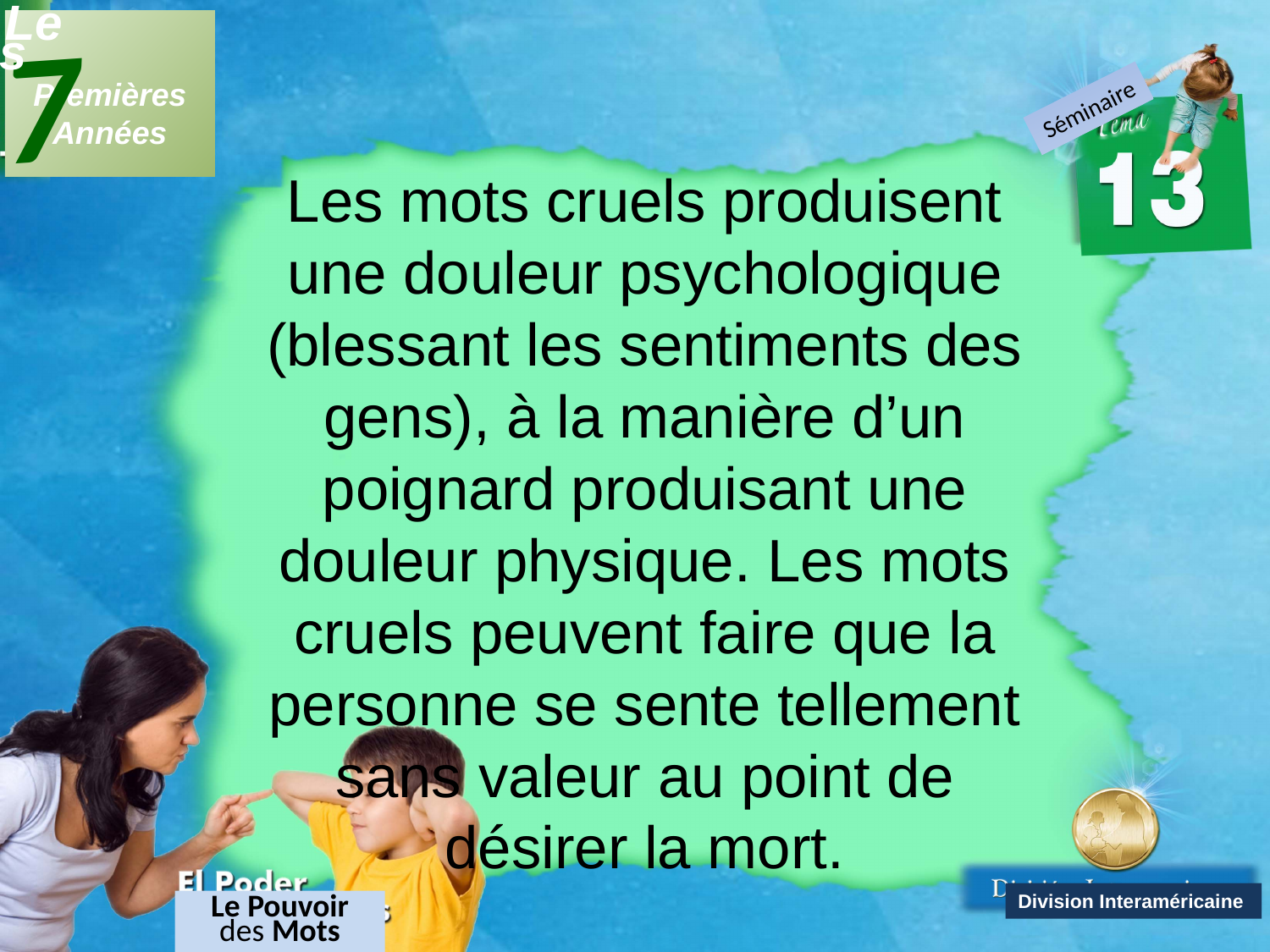

7
Les
         Premières
Années
Séminaire
Les mots cruels produisent une douleur psychologique (blessant les sentiments des gens), à la manière d’un poignard produisant une douleur physique. Les mots cruels peuvent faire que la personne se sente tellement sans valeur au point de désirer la mort.
Division Interaméricaine
Le Pouvoir des Mots